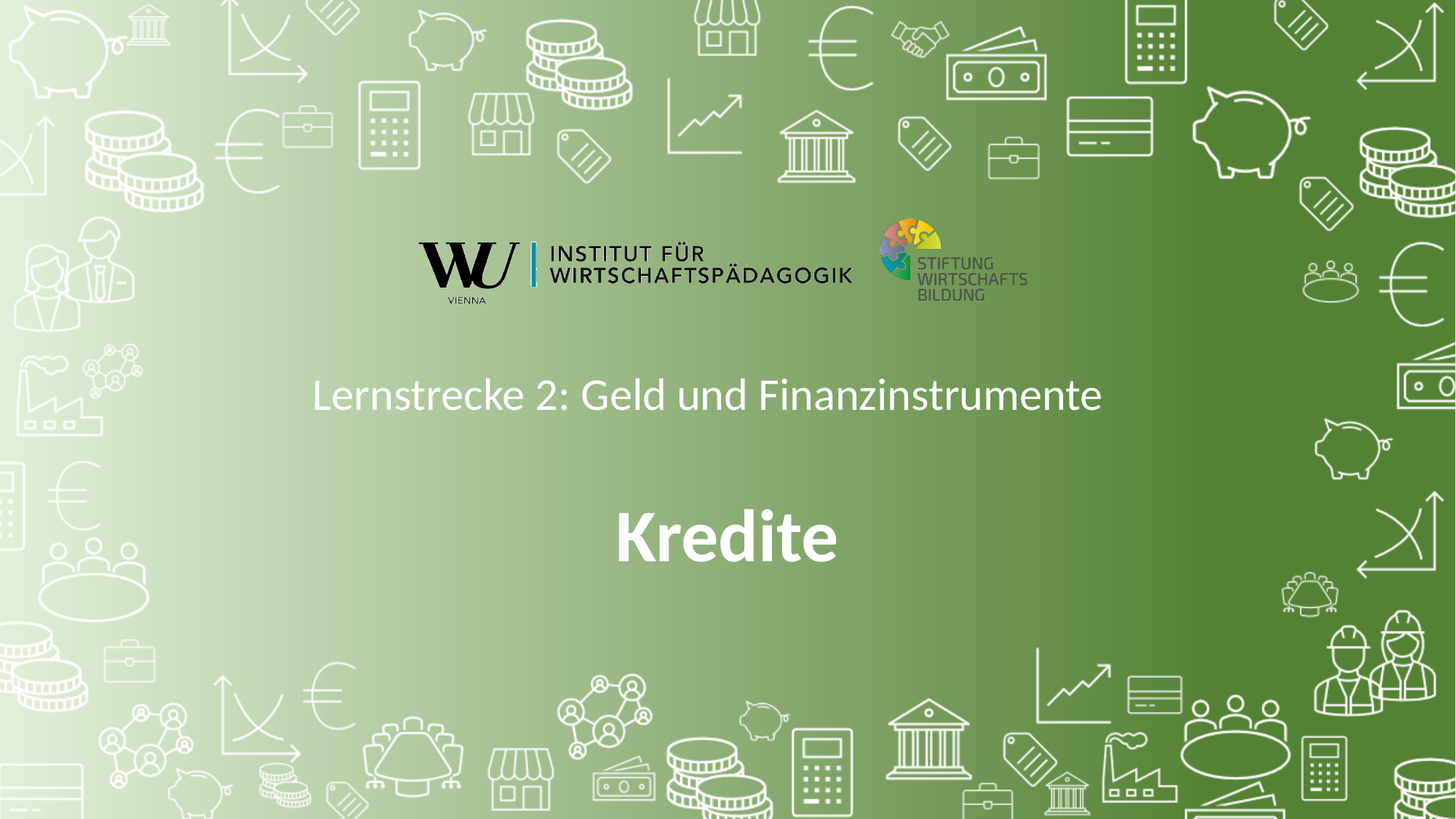

# Lernstrecke 2: Geld und Finanzinstrumente
Kredite